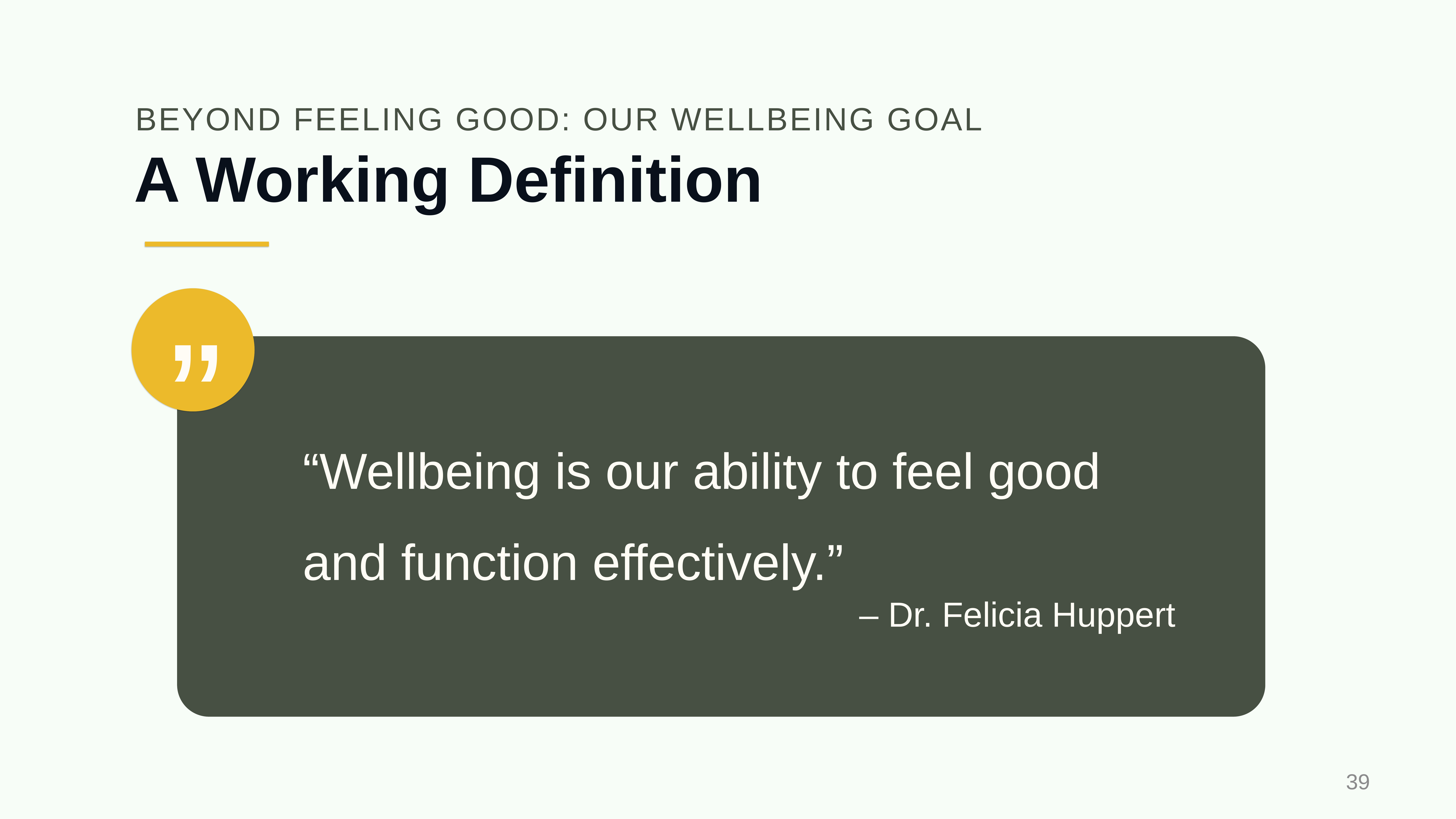

BEYOND FEELING GOOD: OUR WELLBEING GOAL
# A Working Definition

”

“Wellbeing is our ability to feel good and function effectively.”
– Dr. Felicia Huppert
39